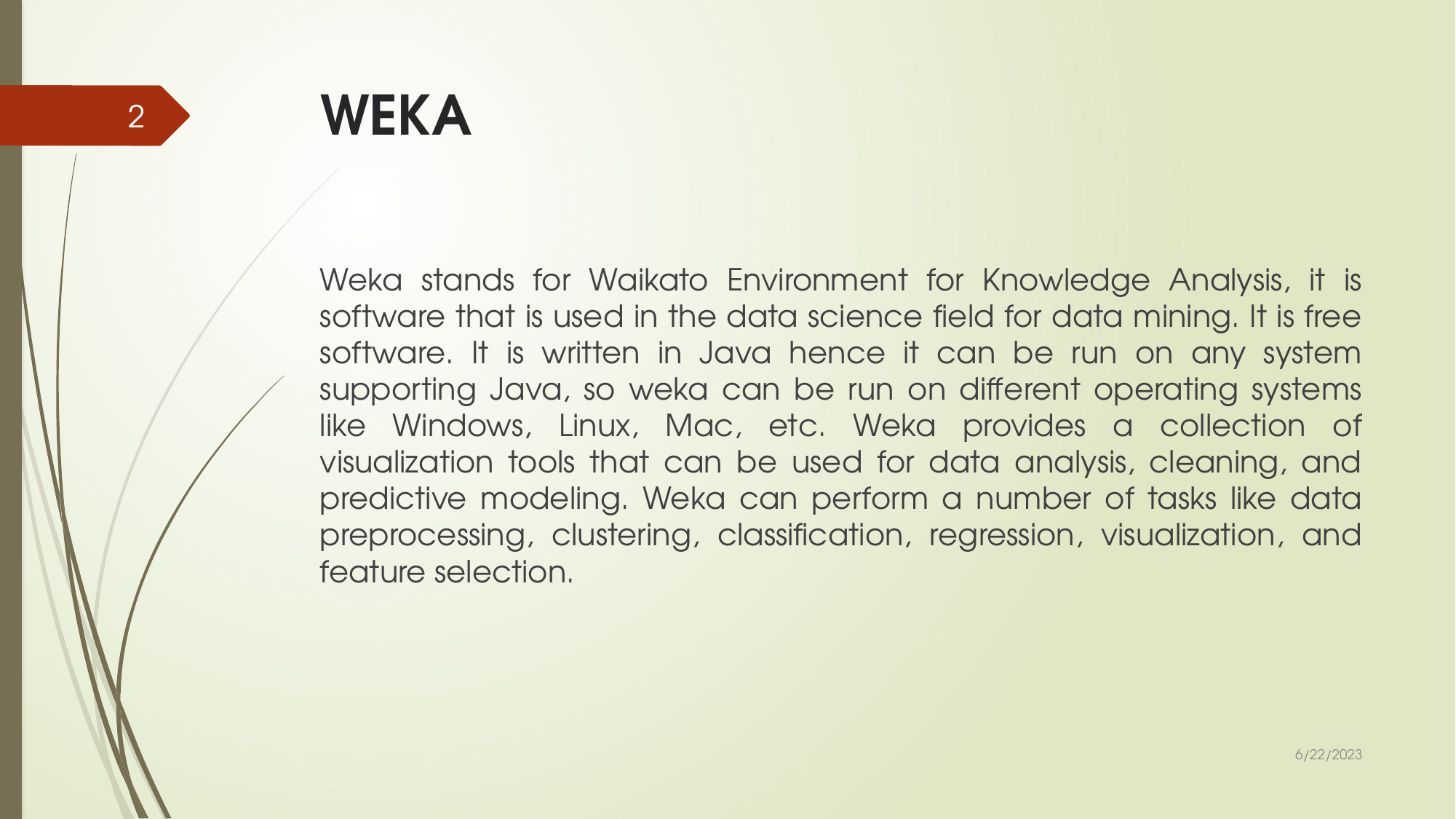

# WEKA
2
Weka stands for Waikato Environment for Knowledge Analysis, it is software that is used in the data science field for data mining. It is free software. It is written in Java hence it can be run on any system supporting Java, so weka can be run on different operating systems like Windows, Linux, Mac, etc. Weka provides a collection of visualization tools that can be used for data analysis, cleaning, and predictive modeling. Weka can perform a number of tasks like data preprocessing, clustering, classification, regression, visualization, and feature selection.
6/22/2023